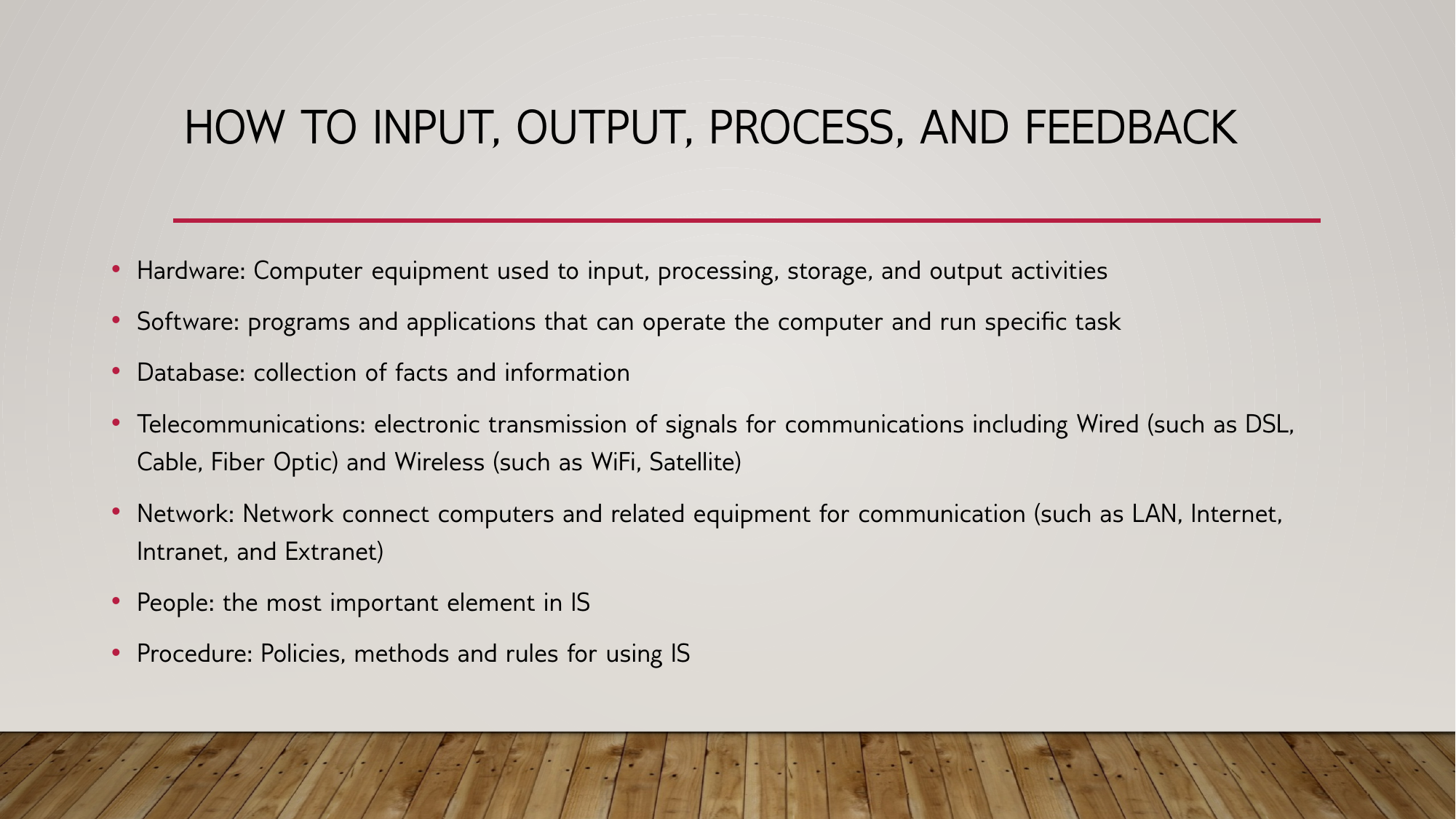

# How to input, output, process, and feedback
Hardware: Computer equipment used to input, processing, storage, and output activities
Software: programs and applications that can operate the computer and run specific task
Database: collection of facts and information
Telecommunications: electronic transmission of signals for communications including Wired (such as DSL, Cable, Fiber Optic) and Wireless (such as WiFi, Satellite)
Network: Network connect computers and related equipment for communication (such as LAN, Internet, Intranet, and Extranet)
People: the most important element in IS
Procedure: Policies, methods and rules for using IS